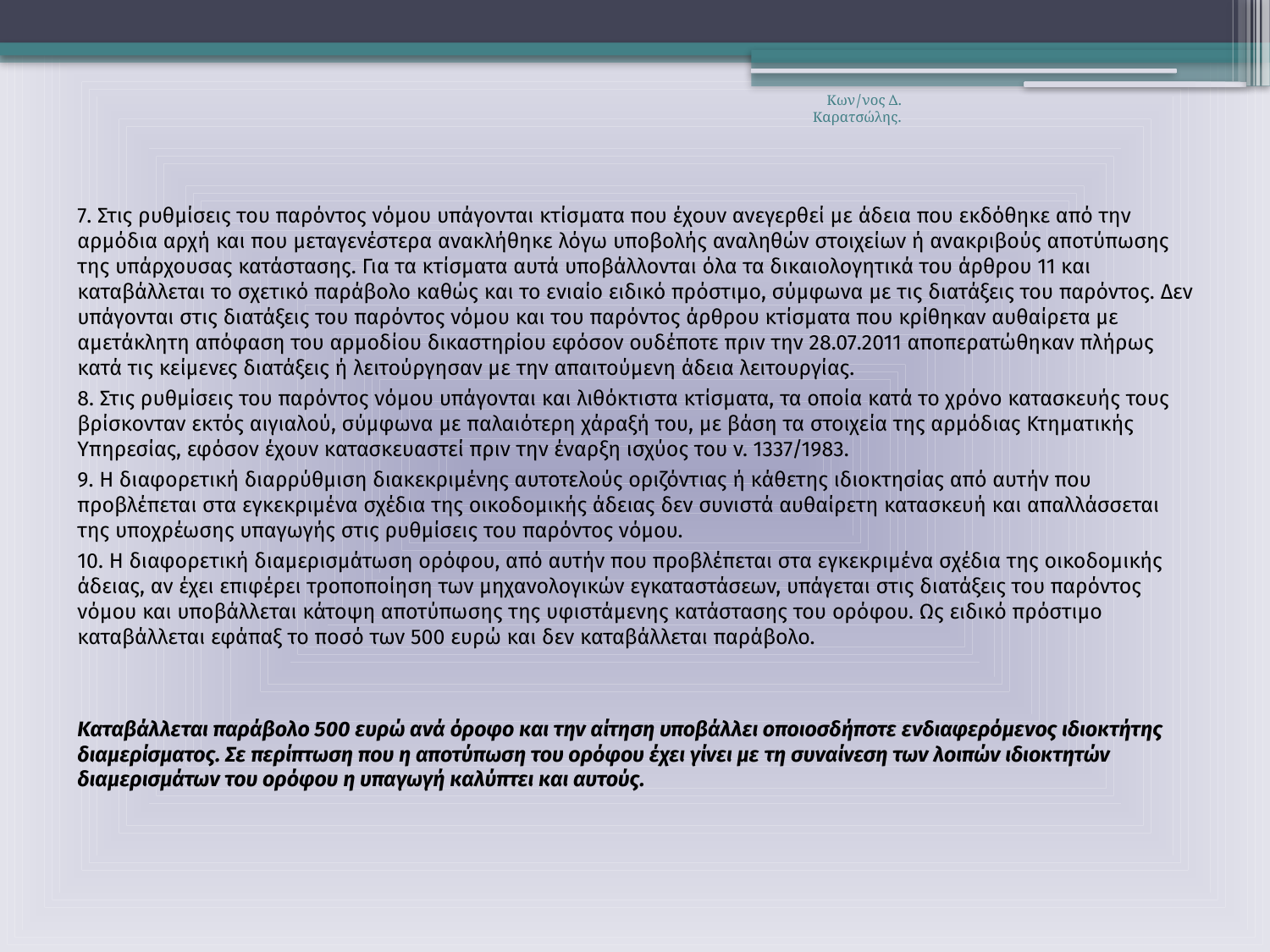

Κων/νος Δ. Καρατσώλης.
7. Στις ρυθμίσεις του παρόντος νόμου υπάγονται κτίσματα που έχουν ανεγερθεί με άδεια που εκδόθηκε από την αρμόδια αρχή και που μεταγενέστερα ανακλήθηκε λόγω υποβολής αναληθών στοιχείων ή ανακριβούς αποτύπωσης της υπάρχουσας κατάστασης. Για τα κτίσματα αυτά υποβάλλονται όλα τα δικαιολογητικά του άρθρου 11 και καταβάλλεται το σχετικό παράβολο καθώς και το ενιαίο ειδικό πρόστιμο, σύμφωνα με τις διατάξεις του παρόντος. Δεν υπάγονται στις διατάξεις του παρόντος νόμου και του παρόντος άρθρου κτίσματα που κρίθηκαν αυθαίρετα με αμετάκλητη απόφαση του αρμοδίου δικαστηρίου εφόσον ουδέποτε πριν την 28.07.2011 αποπερατώθηκαν πλήρως κατά τις κείμενες διατάξεις ή λειτούργησαν με την απαιτούμενη άδεια λειτουργίας.
8. Στις ρυθμίσεις του παρόντος νόμου υπάγονται και λιθόκτιστα κτίσματα, τα οποία κατά το χρόνο κατασκευής τους βρίσκονταν εκτός αιγιαλού, σύμφωνα με παλαιότερη χάραξή του, με βάση τα στοιχεία της αρμόδιας Κτηματικής Υπηρεσίας, εφόσον έχουν κατασκευαστεί πριν την έναρξη ισχύος του ν. 1337/1983.
9. Η διαφορετική διαρρύθμιση διακεκριμένης αυτοτελούς οριζόντιας ή κάθετης ιδιοκτησίας από αυτήν που προβλέπεται στα εγκεκριμένα σχέδια της οικοδομικής άδειας δεν συνιστά αυθαίρετη κατασκευή και απαλλάσσεται της υποχρέωσης υπαγωγής στις ρυθμίσεις του παρόντος νόμου.
10. Η διαφορετική διαμερισμάτωση ορόφου, από αυτήν που προβλέπεται στα εγκεκριμένα σχέδια της οικοδομικής άδειας, αν έχει επιφέρει τροποποίηση των μηχανολογικών εγκαταστάσεων, υπάγεται στις διατάξεις του παρόντος νόμου και υποβάλλεται κάτοψη αποτύπωσης της υφιστάμενης κατάστασης του ορόφου. Ως ειδικό πρόστιμο καταβάλλεται εφάπαξ το ποσό των 500 ευρώ και δεν καταβάλλεται παράβολο.

Καταβάλλεται παράβολο 500 ευρώ ανά όροφο και την αίτηση υποβάλλει οποιοσδήποτε ενδιαφερόμενος ιδιοκτήτης διαμερίσματος. Σε περίπτωση που η αποτύπωση του ορόφου έχει γίνει με τη συναίνεση των λοιπών ιδιοκτητών διαμερισμάτων του ορόφου η υπαγωγή καλύπτει και αυτούς.